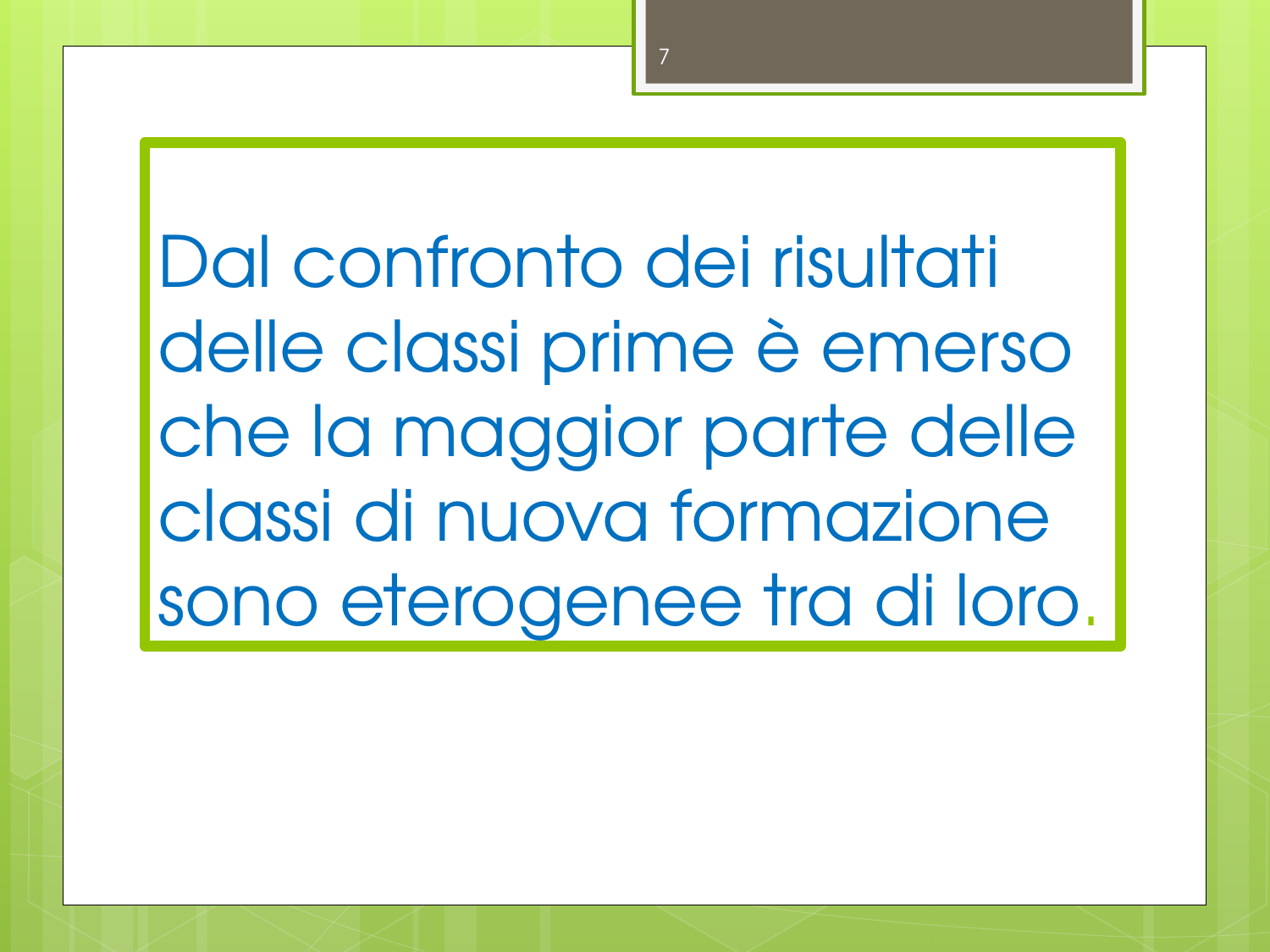

7
# Dal confronto dei risultati delle classi prime è emerso che la maggior parte delle  classi di nuova formazione sono eterogenee tra di loro.